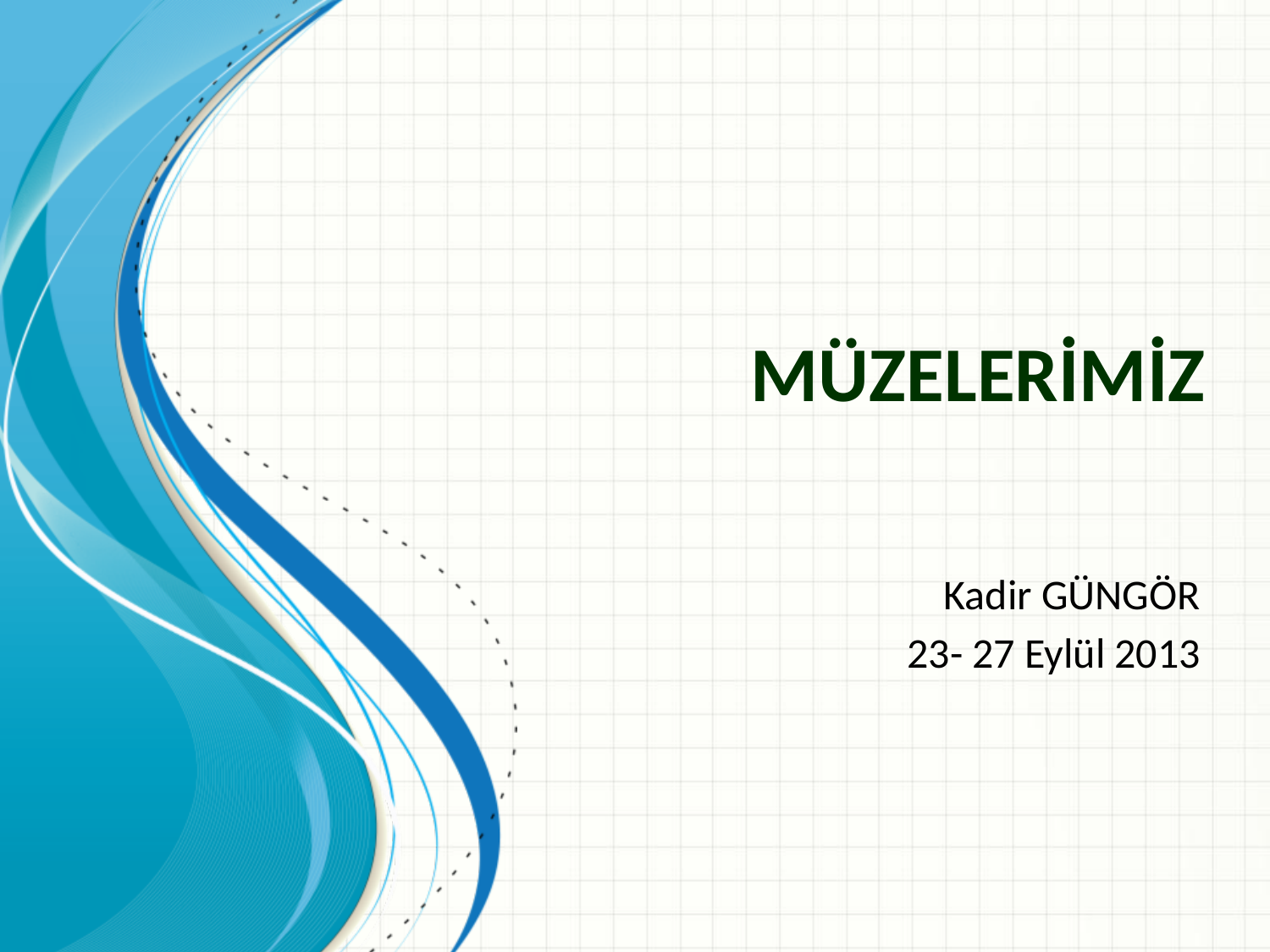

# MÜZELERİMİZ
Kadir GÜNGÖR
23- 27 Eylül 2013